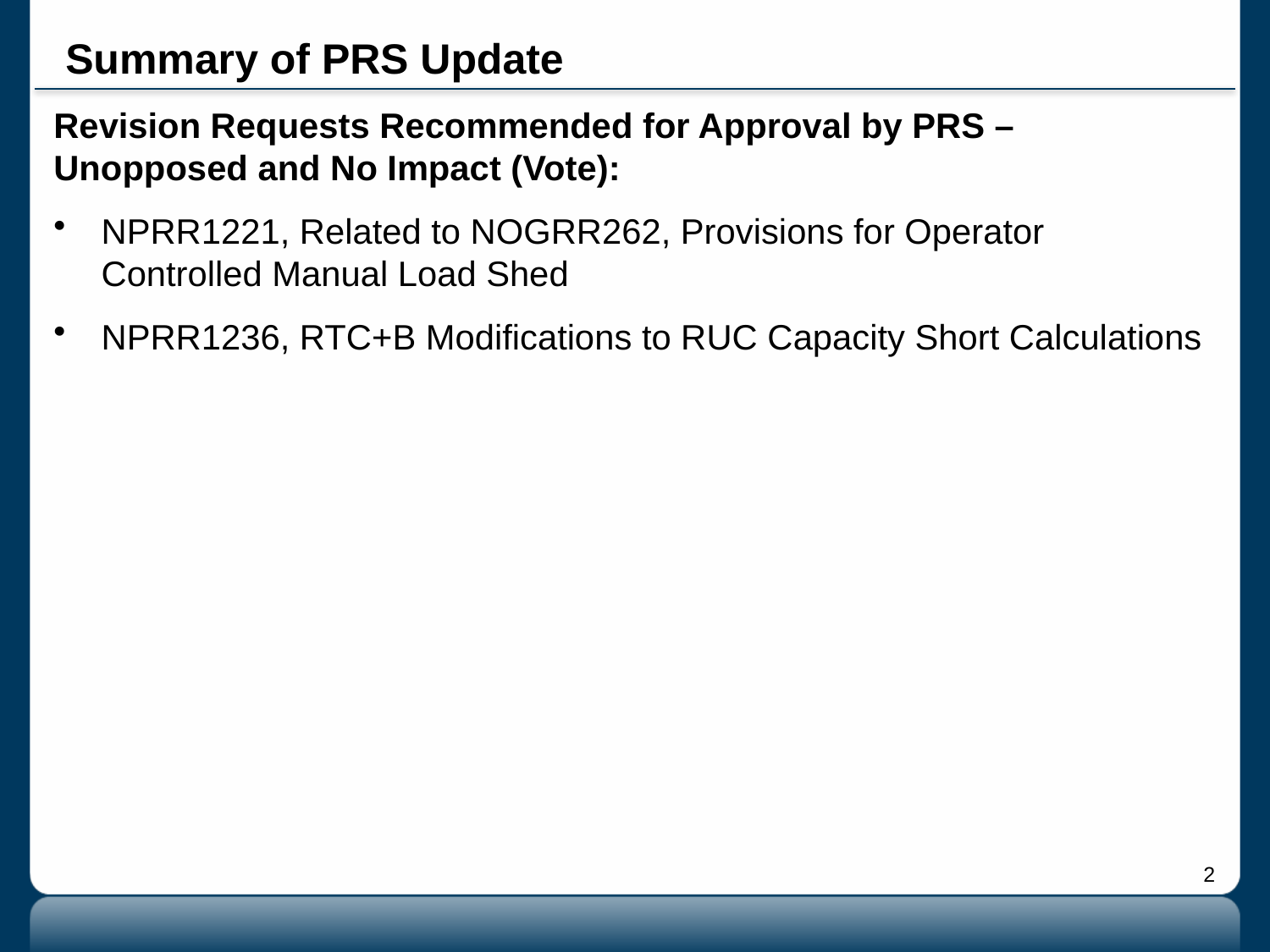

# Summary of PRS Update
Revision Requests Recommended for Approval by PRS – Unopposed and No Impact (Vote):
NPRR1221, Related to NOGRR262, Provisions for Operator Controlled Manual Load Shed
NPRR1236, RTC+B Modifications to RUC Capacity Short Calculations